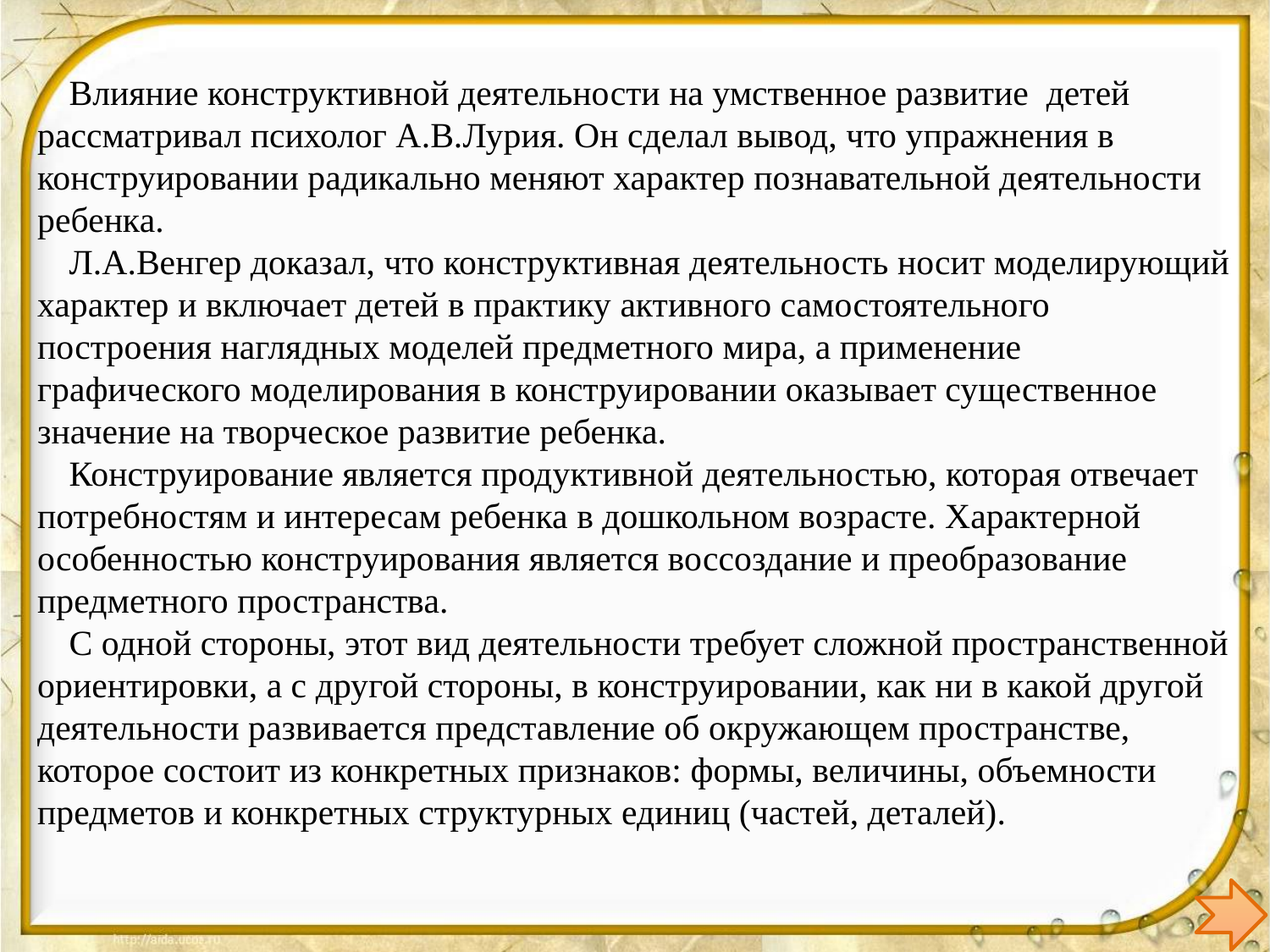

Влияние конструктивной деятельности на умственное развитие  детей рассматривал психолог А.В.Лурия. Он сделал вывод, что упражнения в конструировании радикально меняют характер познавательной деятельности ребенка.
Л.А.Венгер доказал, что конструктивная деятельность носит моделирующий характер и включает детей в практику активного самостоятельного построения наглядных моделей предметного мира, а применение графического моделирования в конструировании оказывает существенное значение на творческое развитие ребенка.
Конструирование является продуктивной деятельностью, которая отвечает потребностям и интересам ребенка в дошкольном возрасте. Характерной особенностью конструирования является воссоздание и преобразование предметного пространства.
С одной стороны, этот вид деятельности требует сложной пространственной ориентировки, а с другой стороны, в конструировании, как ни в какой другой деятельности развивается представление об окружающем пространстве, которое состоит из конкретных признаков: формы, величины, объемности предметов и конкретных структурных единиц (частей, деталей).